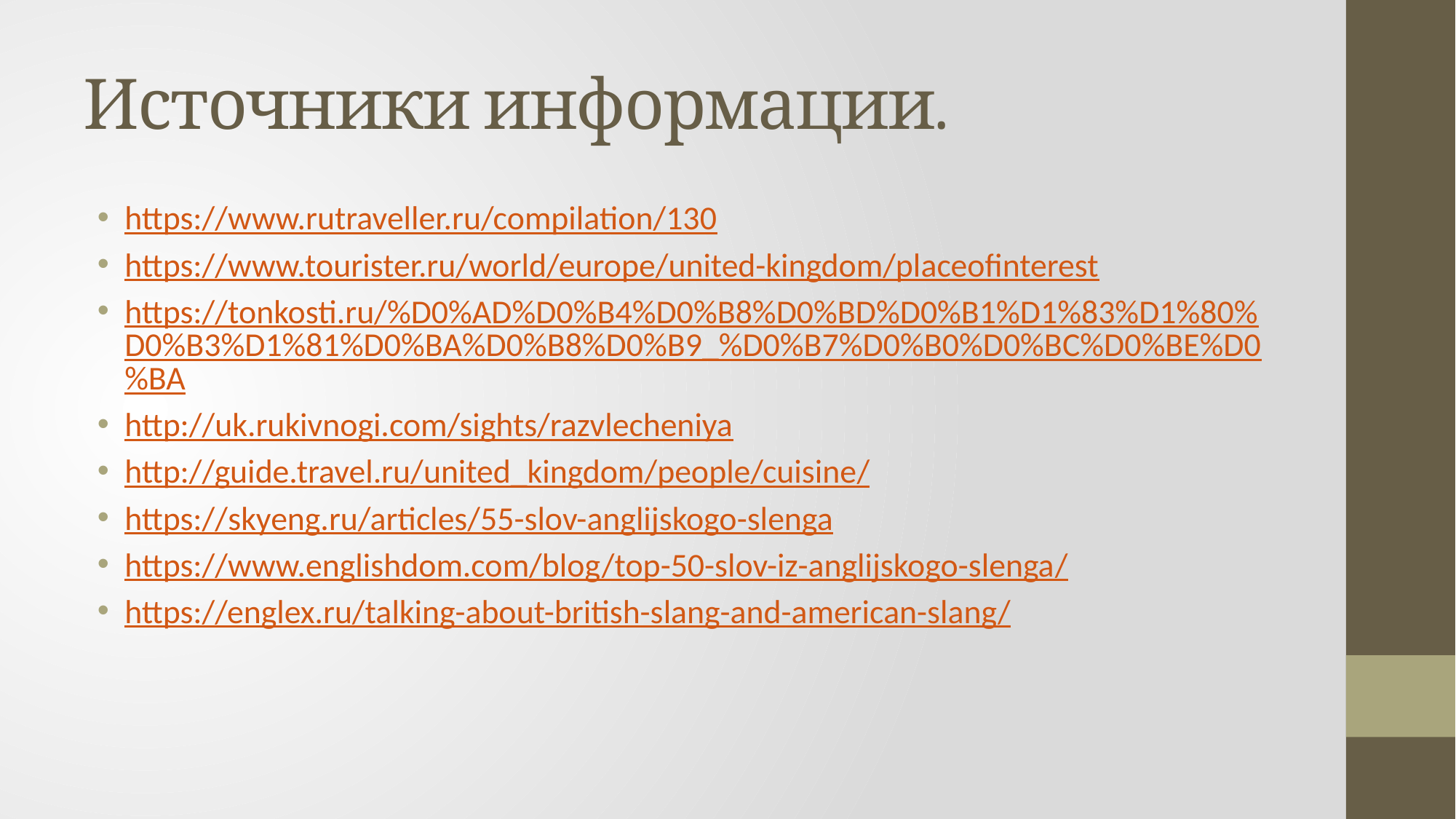

# Источники информации.
https://www.rutraveller.ru/compilation/130
https://www.tourister.ru/world/europe/united-kingdom/placeofinterest
https://tonkosti.ru/%D0%AD%D0%B4%D0%B8%D0%BD%D0%B1%D1%83%D1%80%D0%B3%D1%81%D0%BA%D0%B8%D0%B9_%D0%B7%D0%B0%D0%BC%D0%BE%D0%BA
http://uk.rukivnogi.com/sights/razvlecheniya
http://guide.travel.ru/united_kingdom/people/cuisine/
https://skyeng.ru/articles/55-slov-anglijskogo-slenga
https://www.englishdom.com/blog/top-50-slov-iz-anglijskogo-slenga/
https://englex.ru/talking-about-british-slang-and-american-slang/